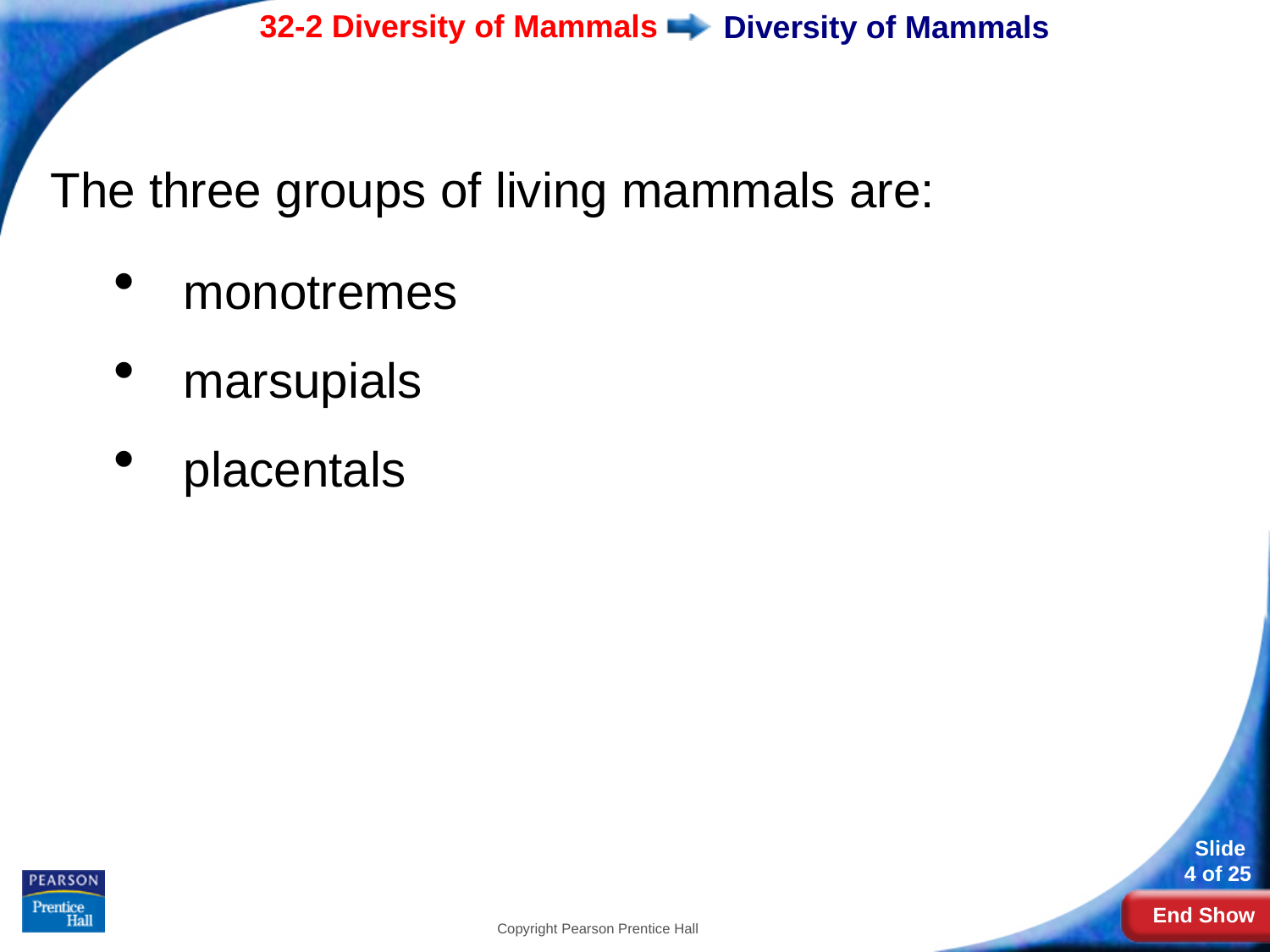

# Diversity of Mammals
The three groups of living mammals are:
 monotremes
 marsupials
 placentals
Copyright Pearson Prentice Hall